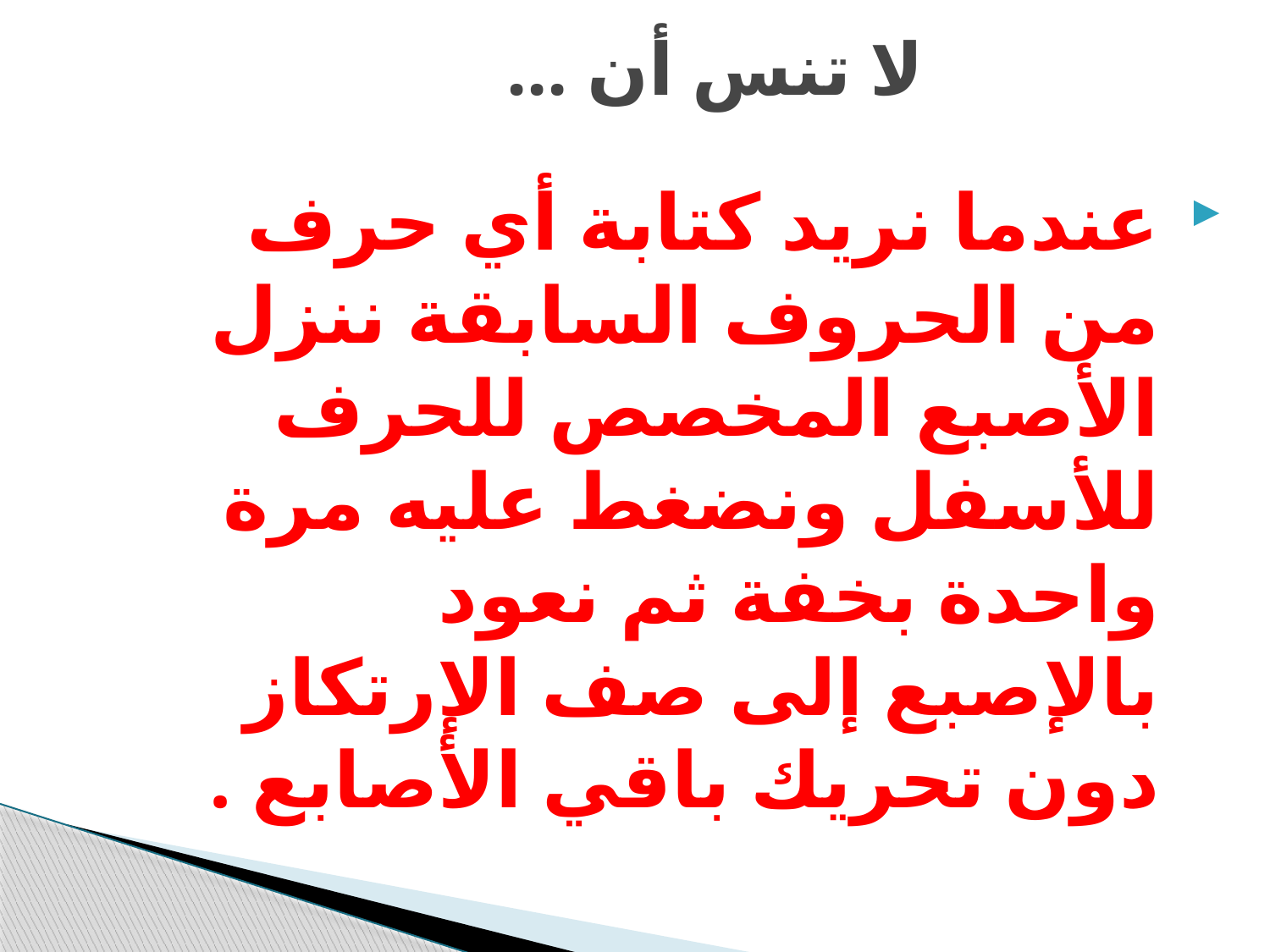

# لا تنس أن ...
عندما نريد كتابة أي حرف من الحروف السابقة ننزل الأصبع المخصص للحرف للأسفل ونضغط عليه مرة واحدة بخفة ثم نعود بالإصبع إلى صف الإرتكاز دون تحريك باقي الأصابع .